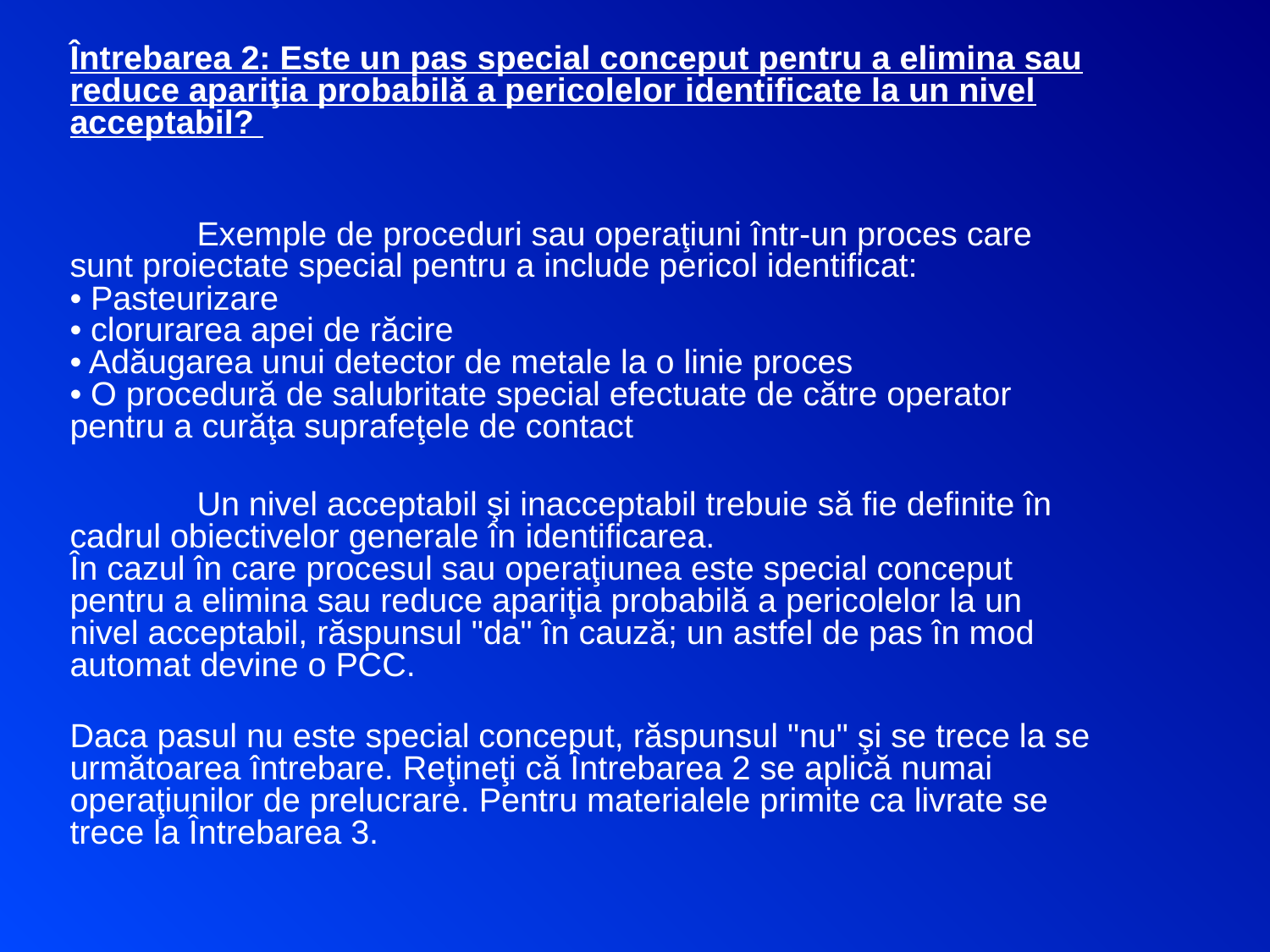

Întrebarea 2: Este un pas special conceput pentru a elimina sau reduce apariţia probabilă a pericolelor identificate la un nivel acceptabil?
	Exemple de proceduri sau operaţiuni într-un proces care sunt proiectate special pentru a include pericol identificat:
• Pasteurizare
• clorurarea apei de răcire
• Adăugarea unui detector de metale la o linie proces
• O procedură de salubritate special efectuate de către operator pentru a curăţa suprafeţele de contact

	Un nivel acceptabil şi inacceptabil trebuie să fie definite în cadrul obiectivelor generale în identificarea.
În cazul în care procesul sau operaţiunea este special conceput pentru a elimina sau reduce apariţia probabilă a pericolelor la un nivel acceptabil, răspunsul "da" în cauză; un astfel de pas în mod automat devine o PCC.
Daca pasul nu este special conceput, răspunsul "nu" şi se trece la se următoarea întrebare. Reţineţi că Întrebarea 2 se aplică numai operaţiunilor de prelucrare. Pentru materialele primite ca livrate se trece la Întrebarea 3.